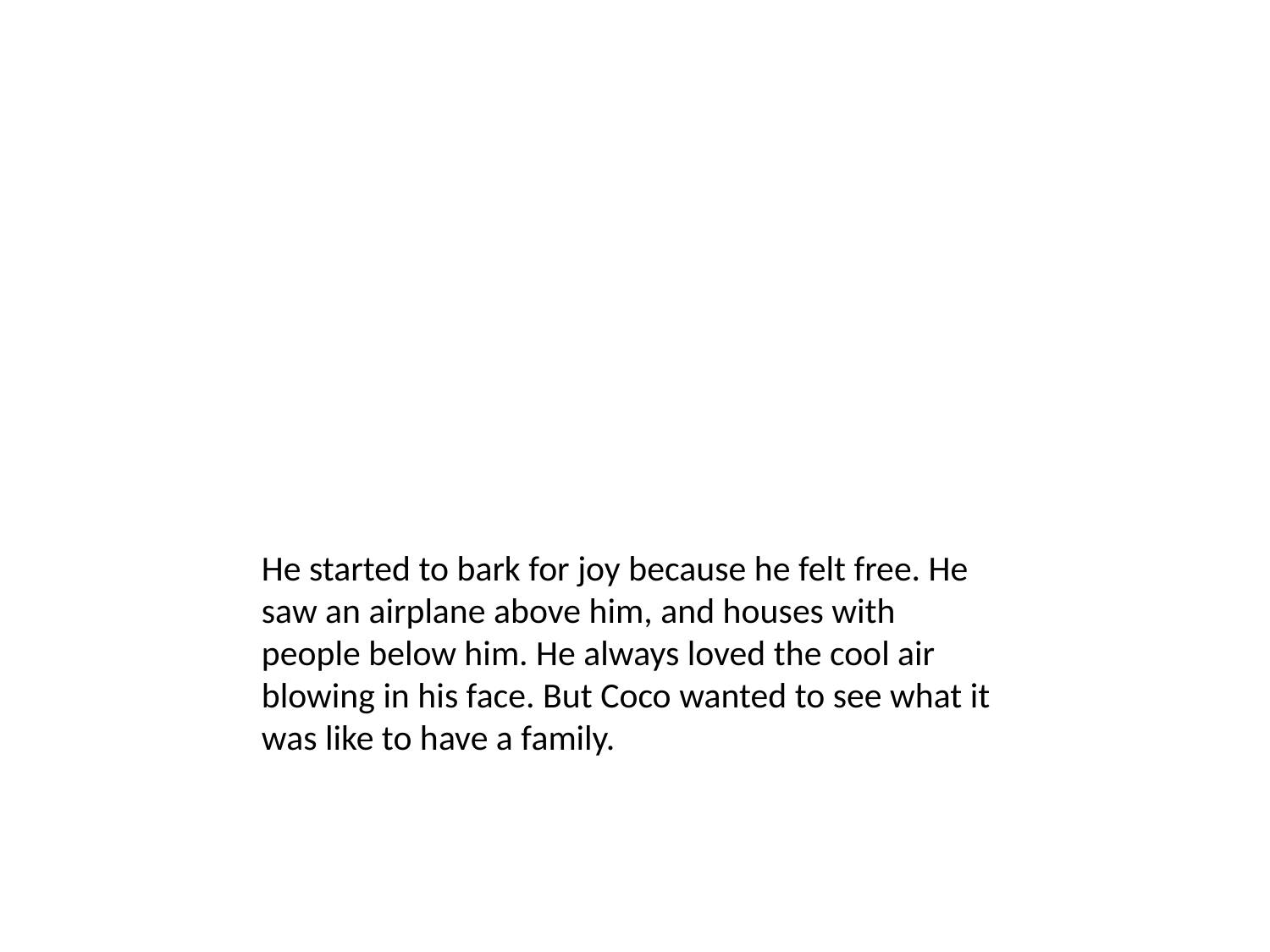

He started to bark for joy because he felt free. He saw an airplane above him, and houses with people below him. He always loved the cool air blowing in his face. But Coco wanted to see what it was like to have a family.